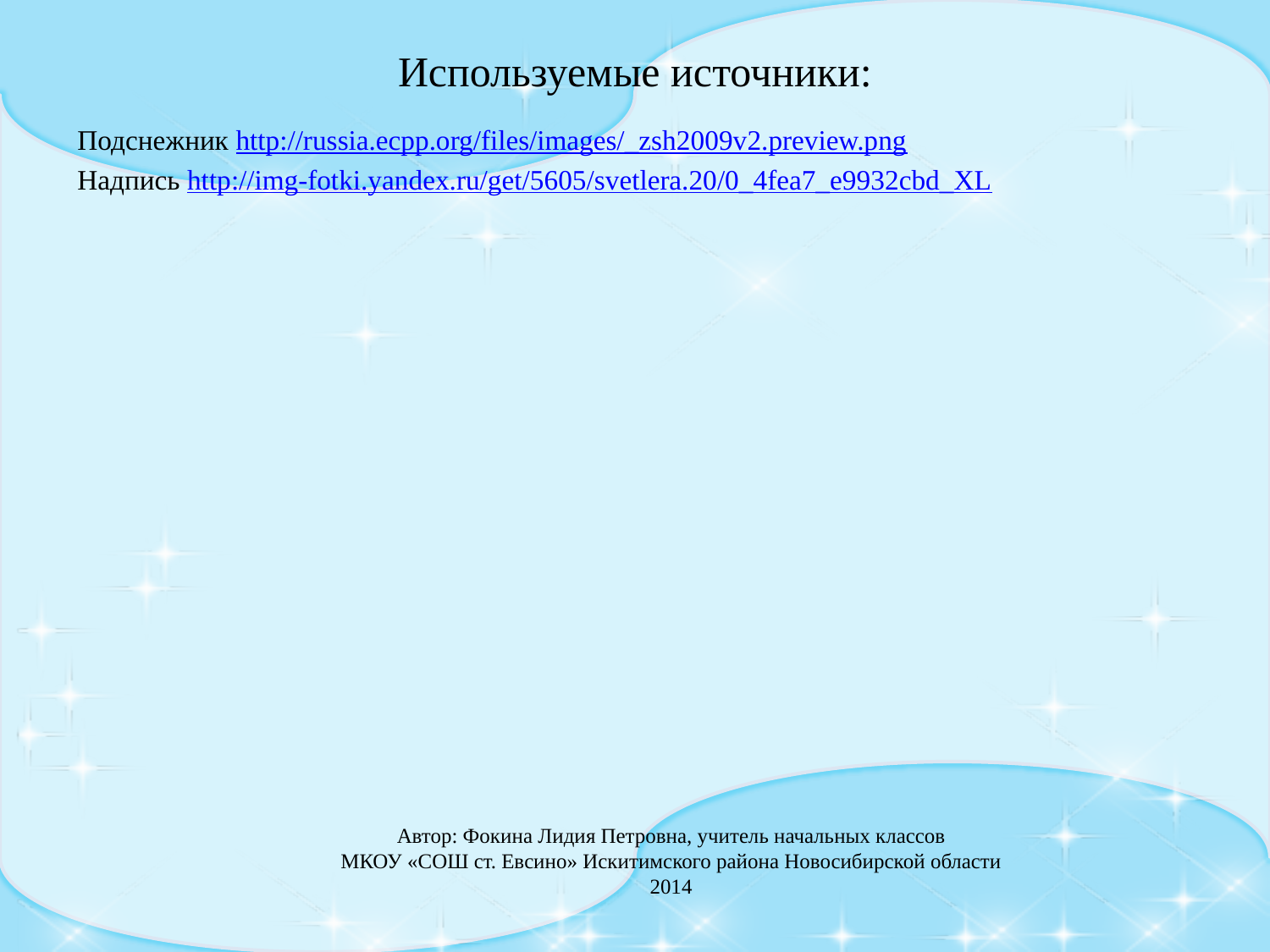

# Используемые источники:
Подснежник http://russia.ecpp.org/files/images/_zsh2009v2.preview.png
Надпись http://img-fotki.yandex.ru/get/5605/svetlera.20/0_4fea7_e9932cbd_XL
Автор: Фокина Лидия Петровна, учитель начальных классов
МКОУ «СОШ ст. Евсино» Искитимского района Новосибирской области
2014